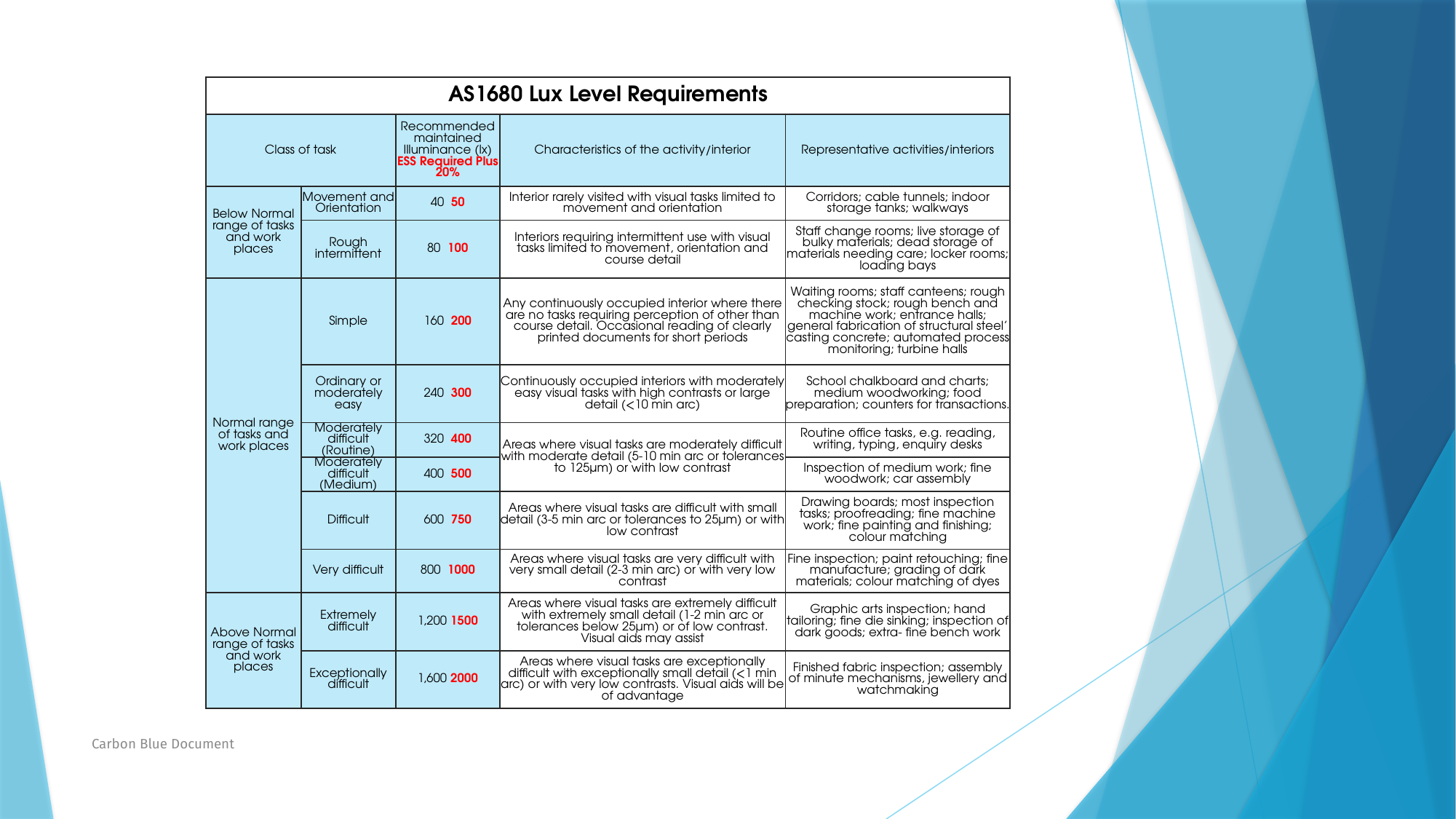

| AS1680 Lux Level Requirements |  |  |  |  |
| --- | --- | --- | --- | --- |
| Class of task |  | Recommended maintained Illuminance (lx) ESS Required Plus 20% | Characteristics of the activity/interior | Representative activities/interiors |
| Below Normal range of tasks and work places | Movement and Orientation | 40 50 | Interior rarely visited with visual tasks limited to movement and orientation | Corridors; cable tunnels; indoor storage tanks; walkways |
|  | Rough intermittent | 80 100 | Interiors requiring intermittent use with visual tasks limited to movement, orientation and course detail | Staff change rooms; live storage of bulky materials; dead storage of materials needing care; locker rooms; loading bays |
| Normal range of tasks and work places | Simple | 160 200 | Any continuously occupied interior where there are no tasks requiring perception of other than course detail. Occasional reading of clearly printed documents for short periods | Waiting rooms; staff canteens; rough checking stock; rough bench and machine work; entrance halls; general fabrication of structural steel’ casting concrete; automated process monitoring; turbine halls |
|  | Ordinary or moderately easy | 240 300 | Continuously occupied interiors with moderately easy visual tasks with high contrasts or large detail (<10 min arc) | School chalkboard and charts; medium woodworking; food preparation; counters for transactions. |
|  | Moderately difficult (Routine) | 320 400 | Areas where visual tasks are moderately difficult with moderate detail (5-10 min arc or tolerances to 125µm) or with low contrast | Routine office tasks, e.g. reading, writing, typing, enquiry desks |
|  | Moderately difficult (Medium) | 400 500 |  | Inspection of medium work; fine woodwork; car assembly |
|  | Difficult | 600 750 | Areas where visual tasks are difficult with small detail (3-5 min arc or tolerances to 25μm) or with low contrast | Drawing boards; most inspection tasks; proofreading; fine machine work; fine painting and finishing; colour matching |
|  | Very difficult | 800 1000 | Areas where visual tasks are very difficult with very small detail (2-3 min arc) or with very low contrast | Fine inspection; paint retouching; fine manufacture; grading of dark materials; colour matching of dyes |
| Above Normal range of tasks and work places | Extremely difficult | 1,200 1500 | Areas where visual tasks are extremely difficult with extremely small detail (1-2 min arc or tolerances below 25μm) or of low contrast. Visual aids may assist | Graphic arts inspection; hand tailoring; fine die sinking; inspection of dark goods; extra- fine bench work |
|  | Exceptionally difficult | 1,600 2000 | Areas where visual tasks are exceptionally difficult with exceptionally small detail (<1 min arc) or with very low contrasts. Visual aids will be of advantage | Finished fabric inspection; assembly of minute mechanisms, jewellery and watchmaking |
Carbon Blue Document